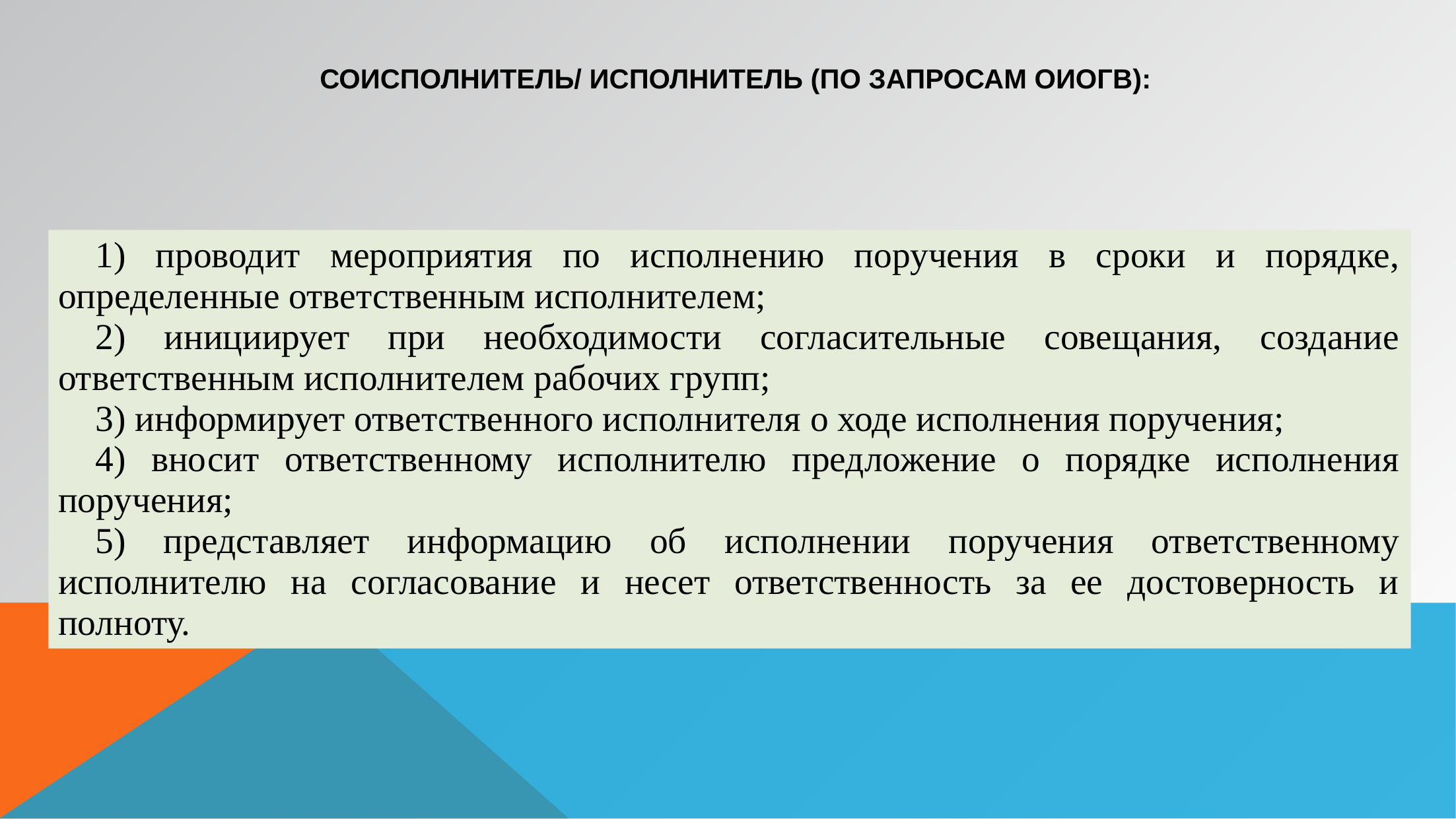

# Соисполнитель/ исполнитель (по запросам ОИОГВ):
1) проводит мероприятия по исполнению поручения в сроки и порядке, определенные ответственным исполнителем;
2) инициирует при необходимости согласительные совещания, создание ответственным исполнителем рабочих групп;
3) информирует ответственного исполнителя о ходе исполнения поручения;
4) вносит ответственному исполнителю предложение о порядке исполнения поручения;
5) представляет информацию об исполнении поручения ответственному исполнителю на согласование и несет ответственность за ее достоверность и полноту.